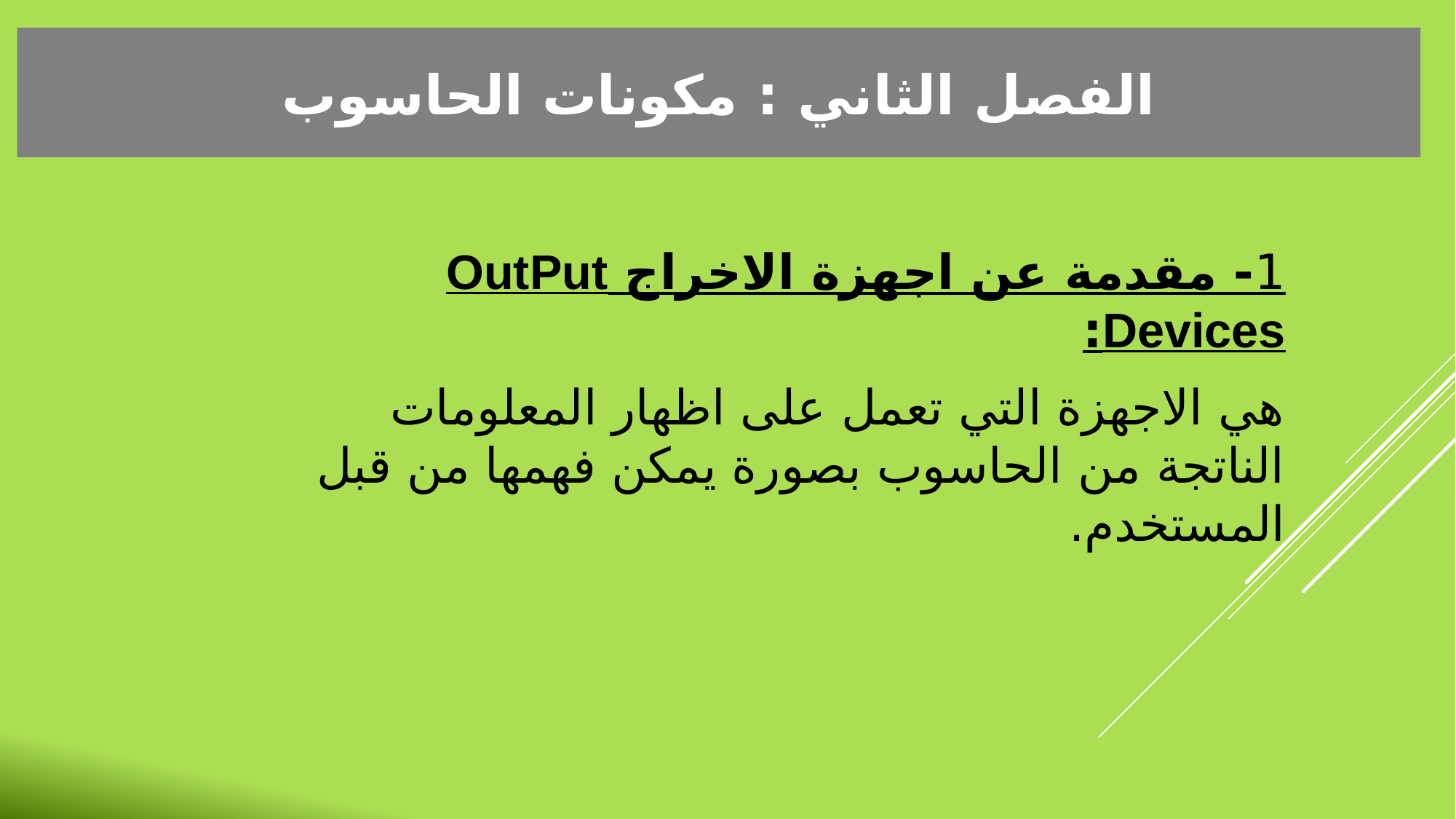

الفصل الثاني : مكونات الحاسوب
1- مقدمة عن اجهزة الاخراج OutPut Devices:
هي الاجهزة التي تعمل على اظهار المعلومات الناتجة من الحاسوب بصورة يمكن فهمها من قبل المستخدم.